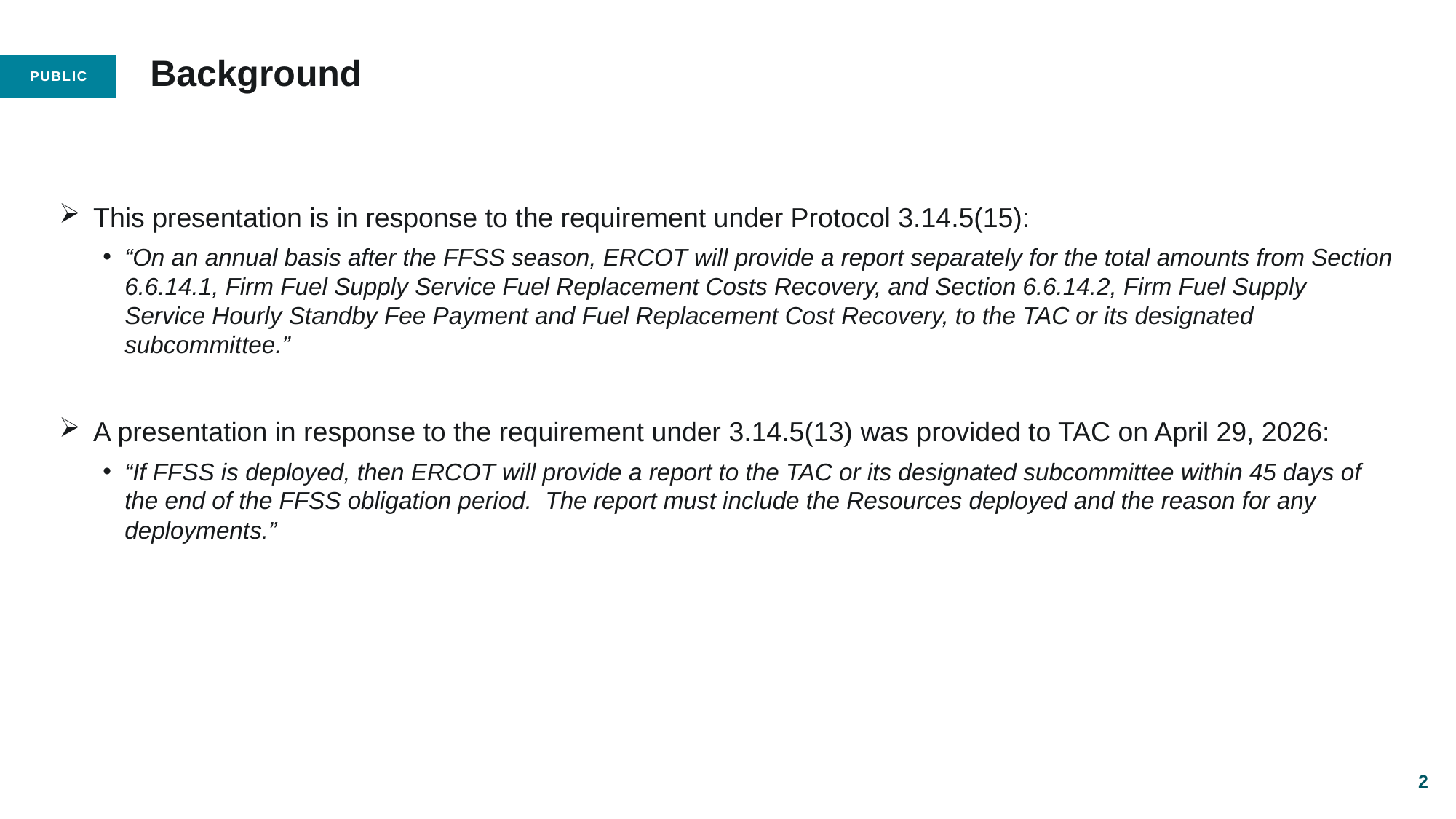

# Background
This presentation is in response to the requirement under Protocol 3.14.5(15):
“On an annual basis after the FFSS season, ERCOT will provide a report separately for the total amounts from Section 6.6.14.1, Firm Fuel Supply Service Fuel Replacement Costs Recovery, and Section 6.6.14.2, Firm Fuel Supply Service Hourly Standby Fee Payment and Fuel Replacement Cost Recovery, to the TAC or its designated subcommittee.”

A presentation in response to the requirement under 3.14.5(13) was provided to TAC on April 29, 2026:
“If FFSS is deployed, then ERCOT will provide a report to the TAC or its designated subcommittee within 45 days of the end of the FFSS obligation period.  The report must include the Resources deployed and the reason for any deployments.”

2